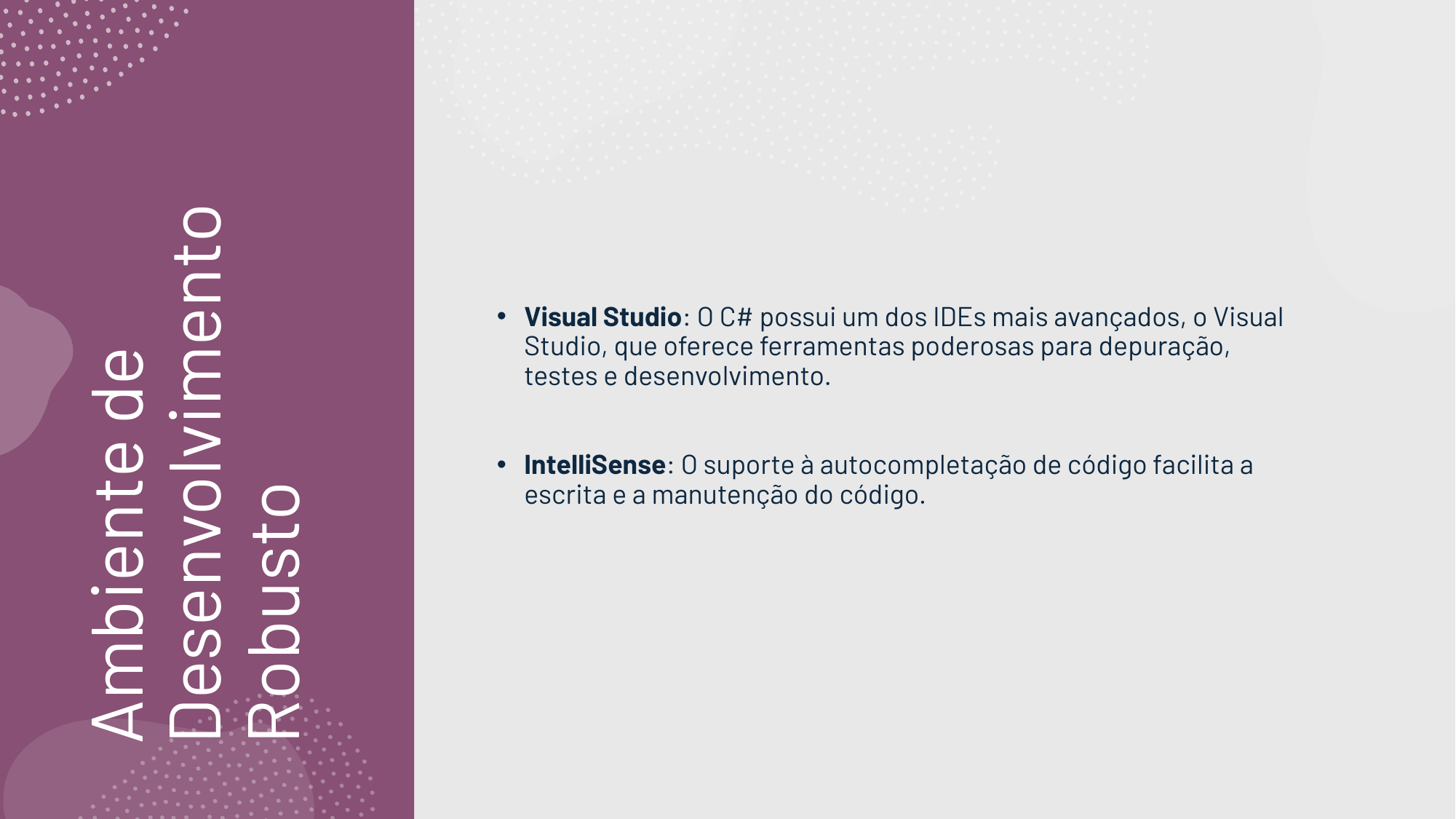

Visual Studio: O C# possui um dos IDEs mais avançados, o Visual Studio, que oferece ferramentas poderosas para depuração, testes e desenvolvimento.

IntelliSense: O suporte à autocompletação de código facilita a escrita e a manutenção do código.
# Ambiente de Desenvolvimento Robusto